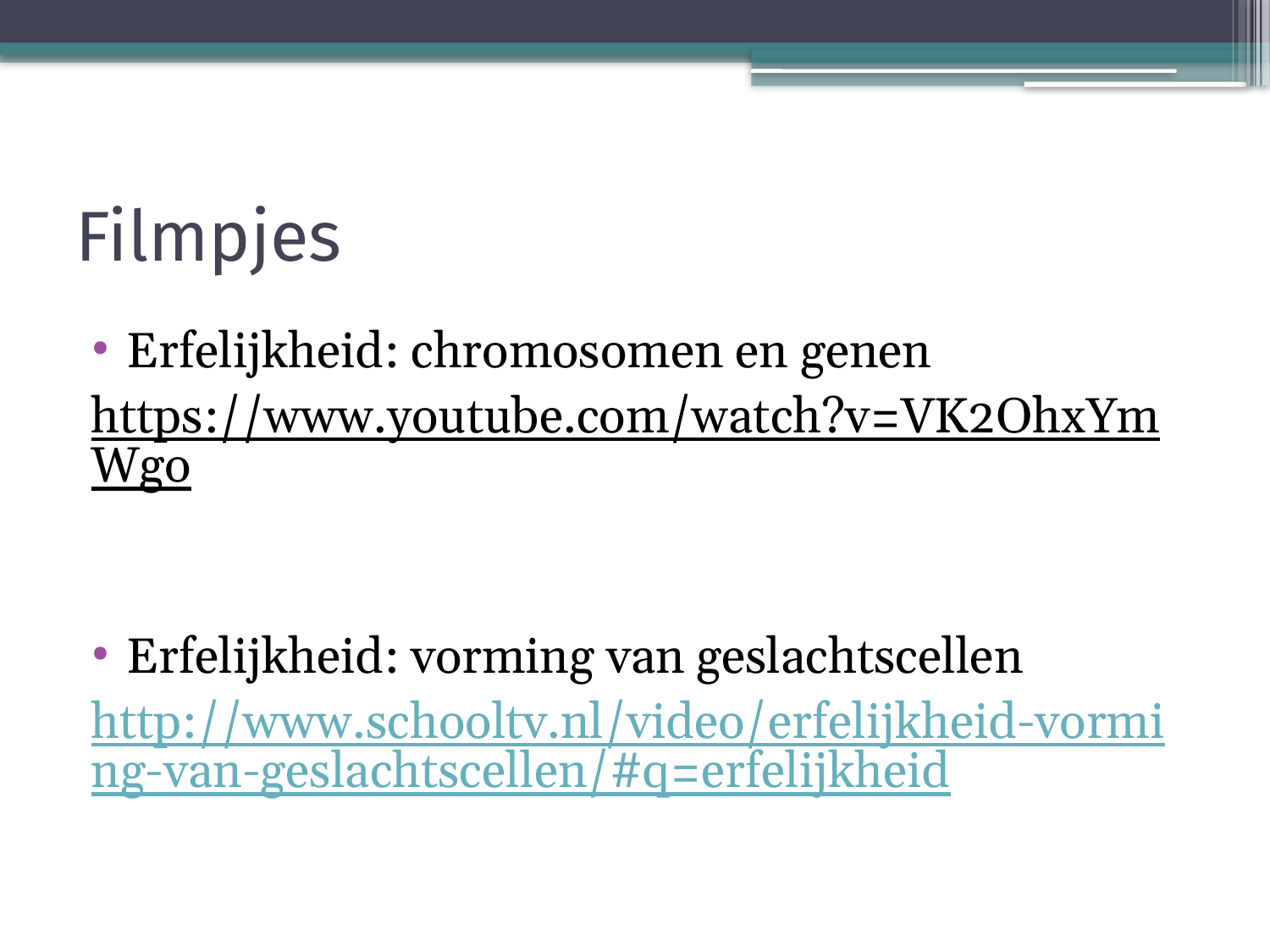

# Filmpjes
Erfelijkheid: chromosomen en genen
https://www.youtube.com/watch?v=VK2OhxYmWgo

Erfelijkheid: vorming van geslachtscellen
http://www.schooltv.nl/video/erfelijkheid-vorming-van-geslachtscellen/#q=erfelijkheid